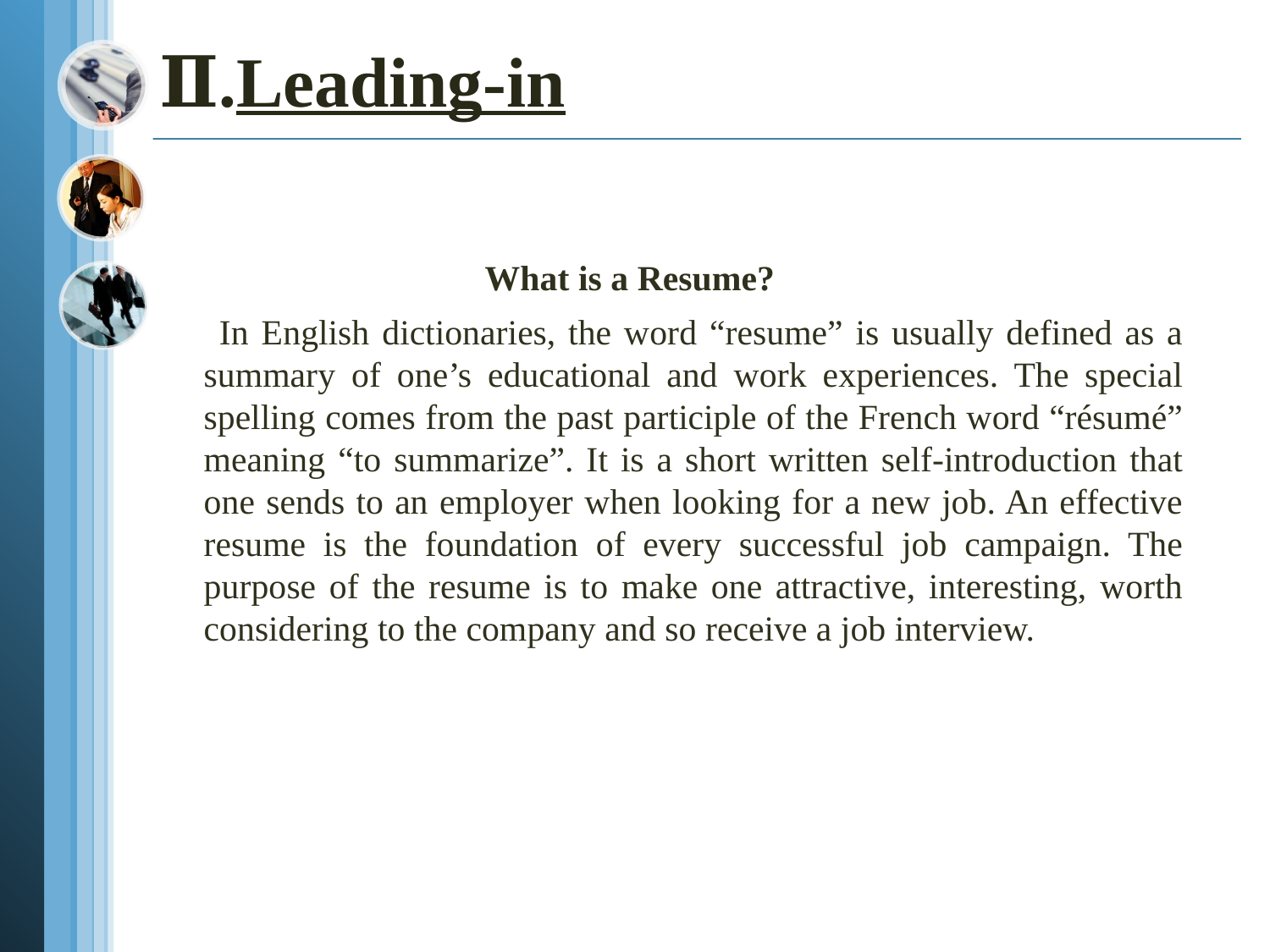

# Ⅱ.Leading-in

                     What is a Resume?
     In English dictionaries, the word “resume” is usually defined as a summary of one’s educational and work experiences. The special spelling comes from the past participle of the French word “résumé” meaning “to summarize”. It is a short written self-introduction that one sends to an employer when looking for a new job. An effective resume is the foundation of every successful job campaign. The purpose of the resume is to make one attractive, interesting, worth considering to the company and so receive a job interview.